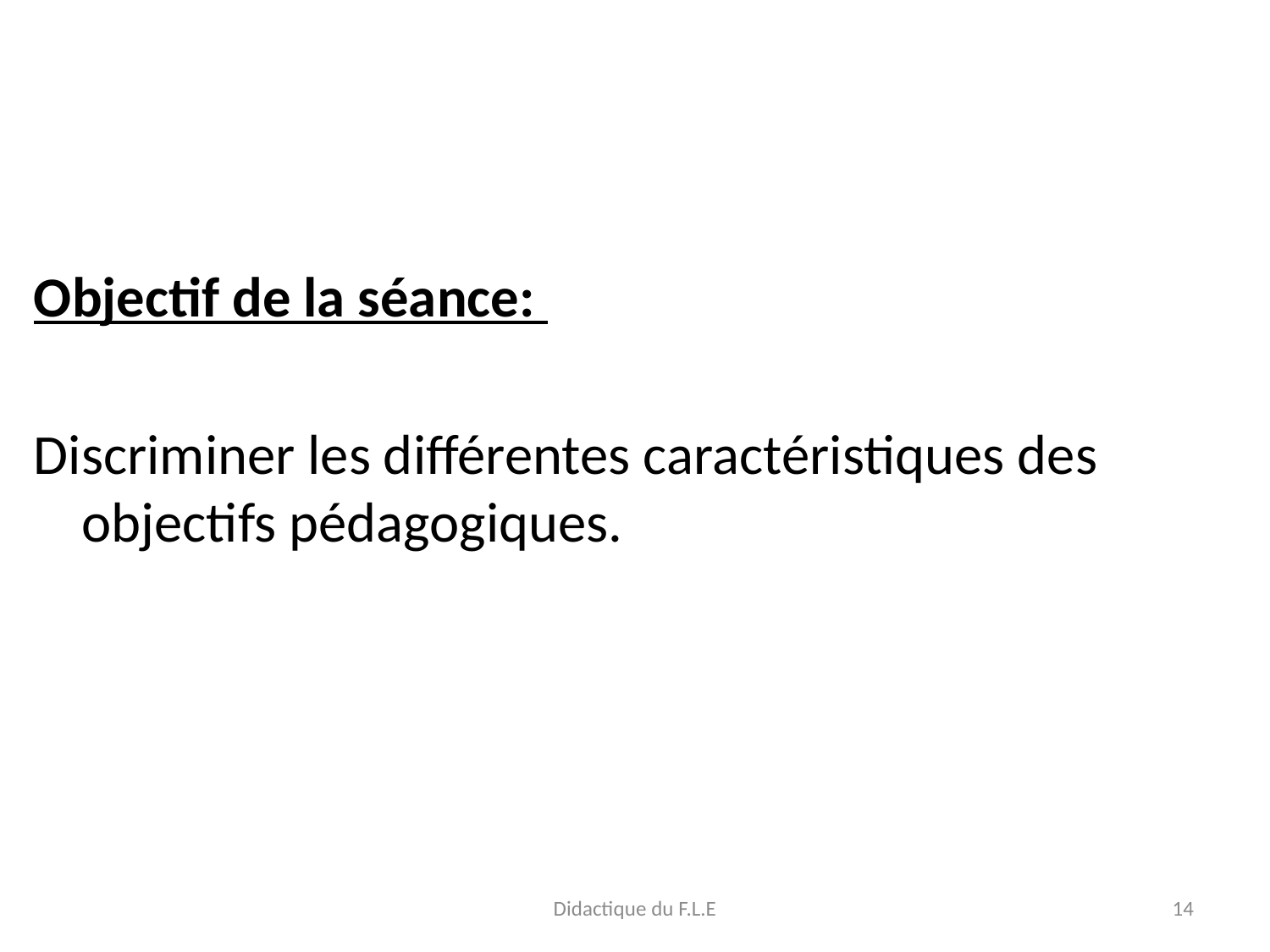

Objectif de la séance:

Discriminer les différentes caractéristiques des objectifs pédagogiques.
Didactique du F.L.E
14